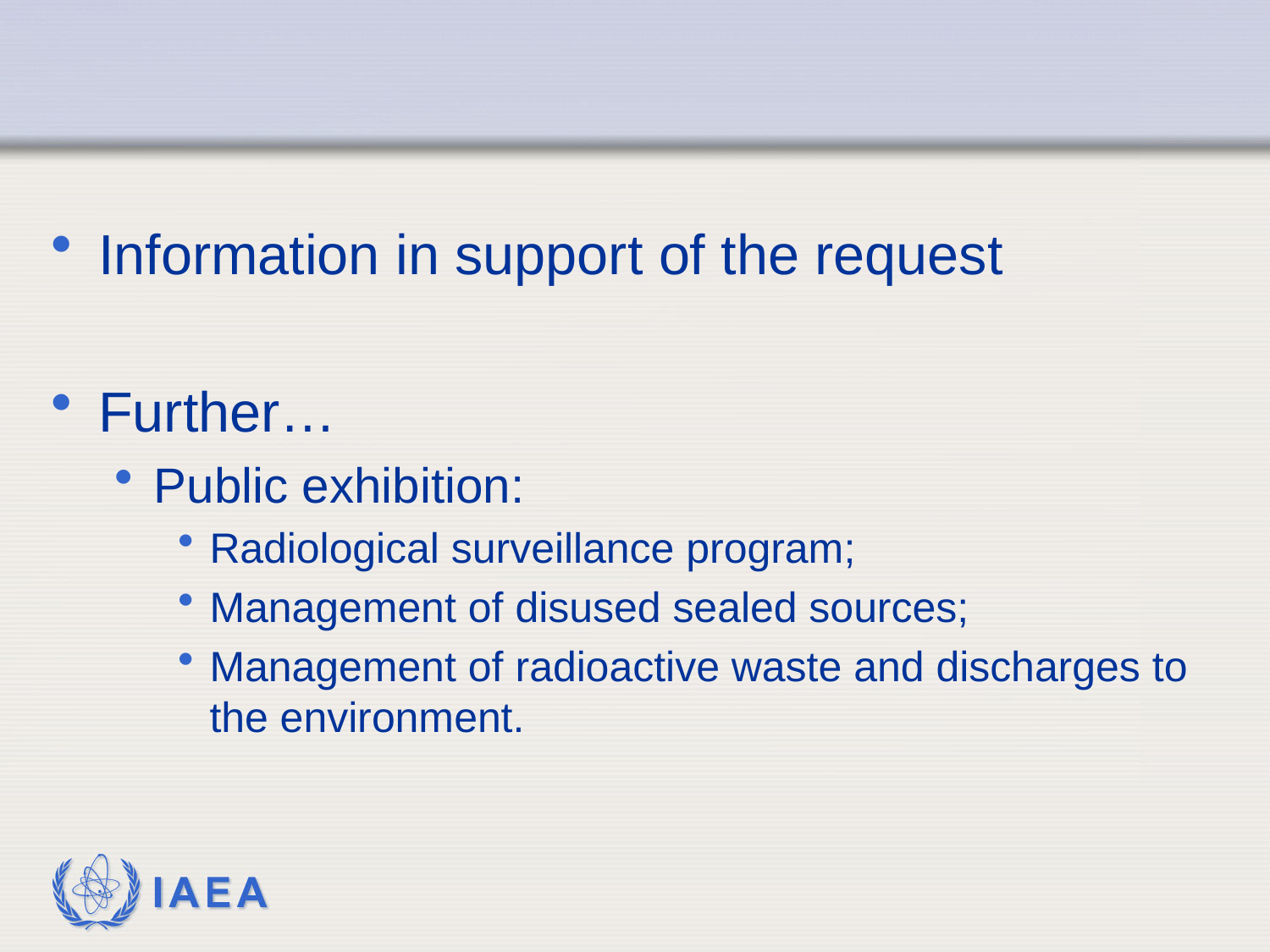

#
Information in support of the request

Further…
Public exhibition:
Radiological surveillance program;
Management of disused sealed sources;
Management of radioactive waste and discharges to the environment.